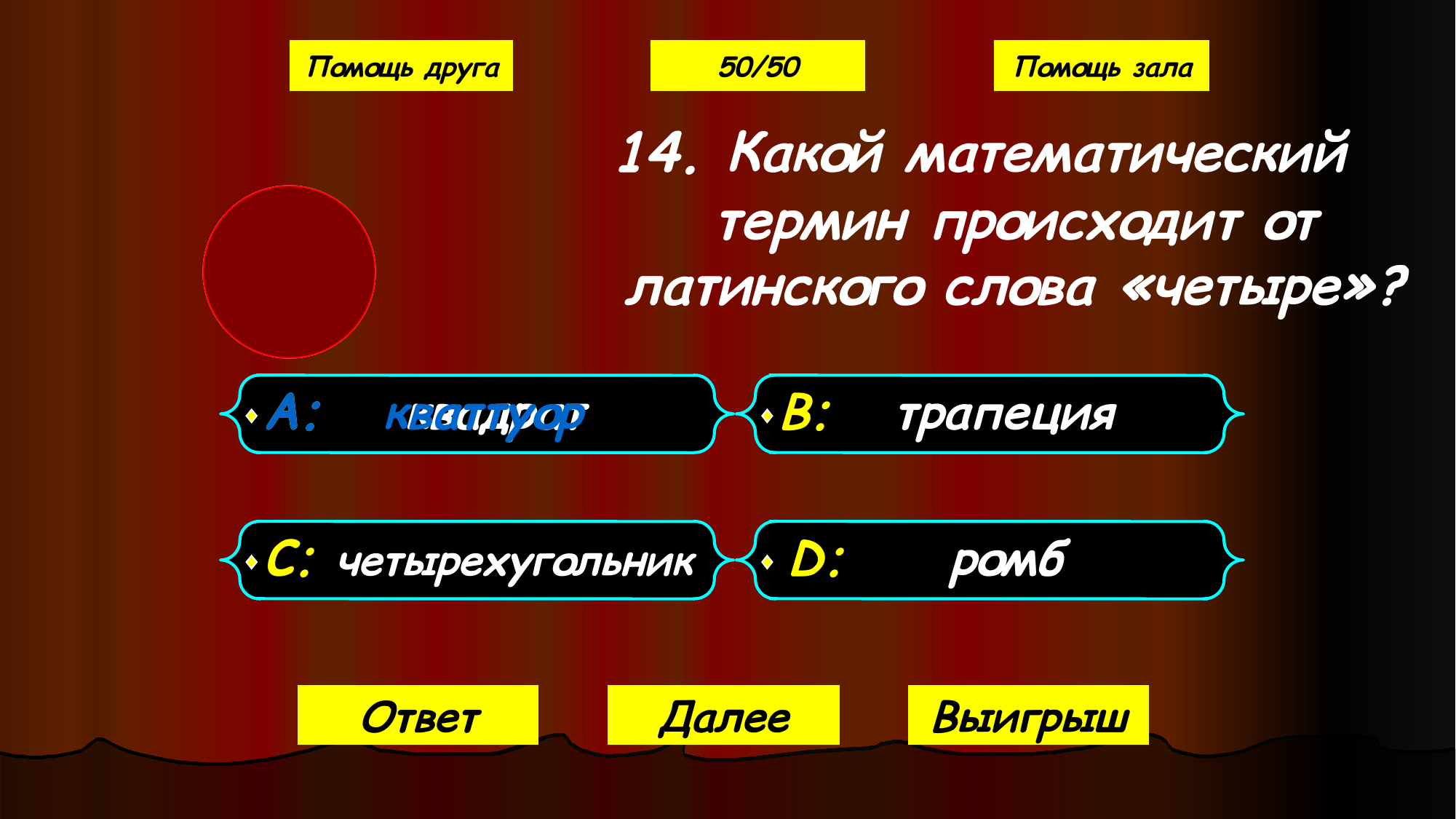

Помощь друга
50/50
Помощь зала
 14. Какой математический термин происходит от латинского слова «четыре»?

А:    квадрат
А:   кваттуор
В:   трапеция

С: четырехугольник

D:     ромб

Ответ
Далее
Выигрыш